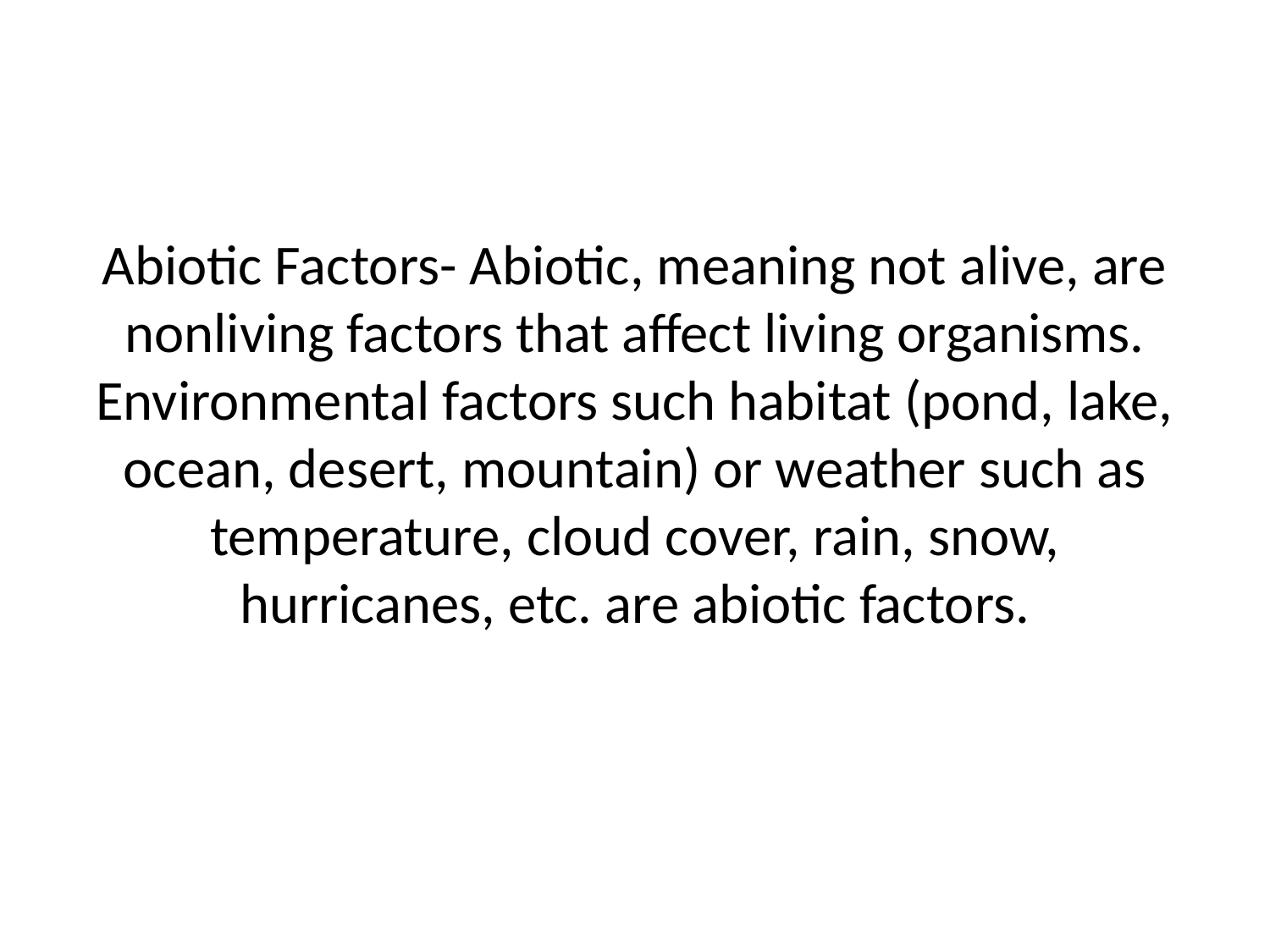

#
Abiotic Factors- Abiotic, meaning not alive, are nonliving factors that affect living organisms. Environmental factors such habitat (pond, lake, ocean, desert, mountain) or weather such as temperature, cloud cover, rain, snow, hurricanes, etc. are abiotic factors.